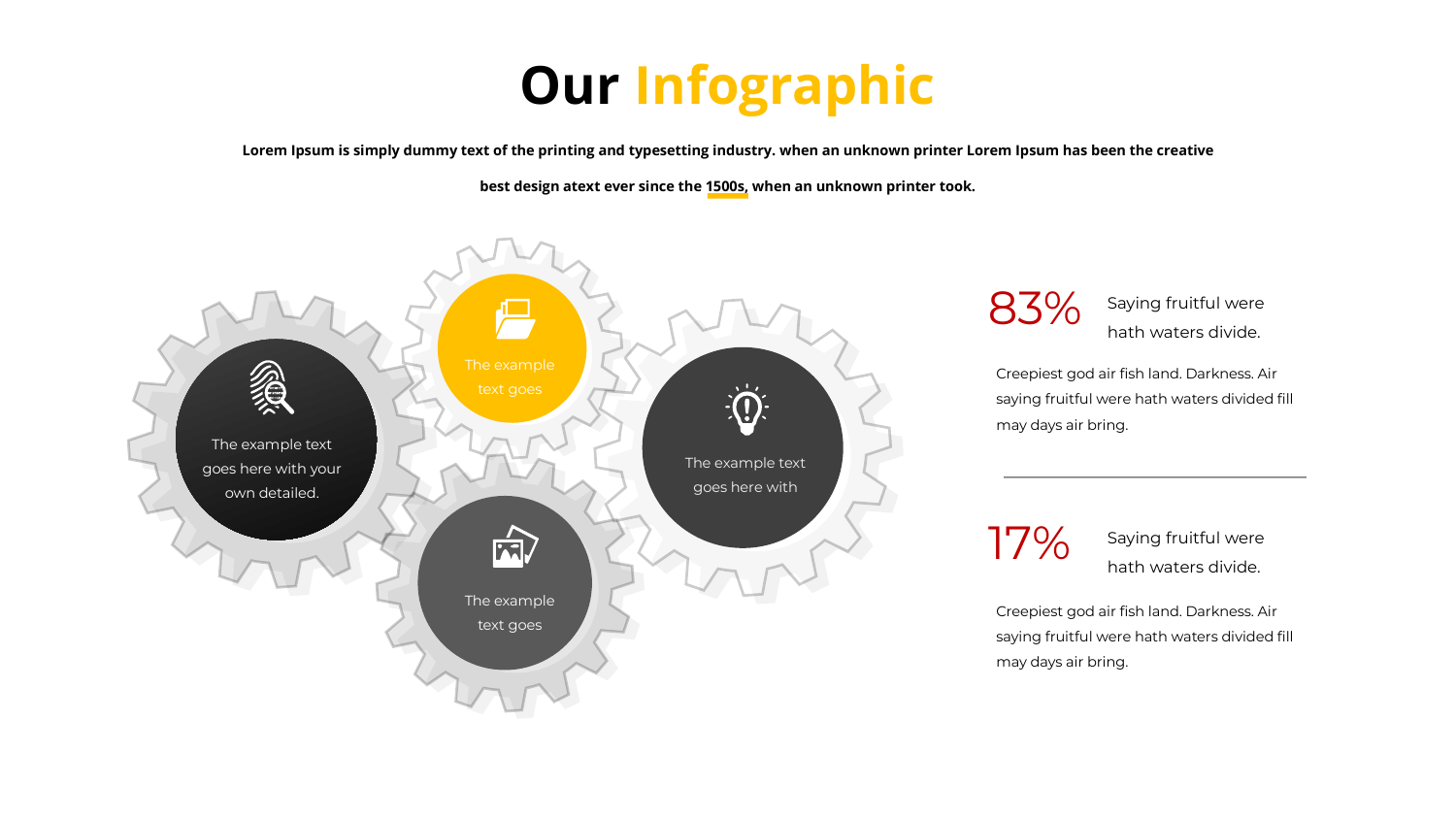

Our Infographic
Lorem Ipsum is simply dummy text of the printing and typesetting industry. when an unknown printer Lorem Ipsum has been the creative best design atext ever since the 1500s, when an unknown printer took.

83%
Saying fruitful were hath waters divide.
Creepiest god air fish land. Darkness. Air saying fruitful were hath waters divided fill may days air bring.
Creepiest god air fish land. Darkness. Air saying fruitful were hath waters divided fill may days air bring.
17%
Saying fruitful were hath waters divide.

The example text goes

The example text goes here with your own detailed.
The example text goes here with

The example text goes